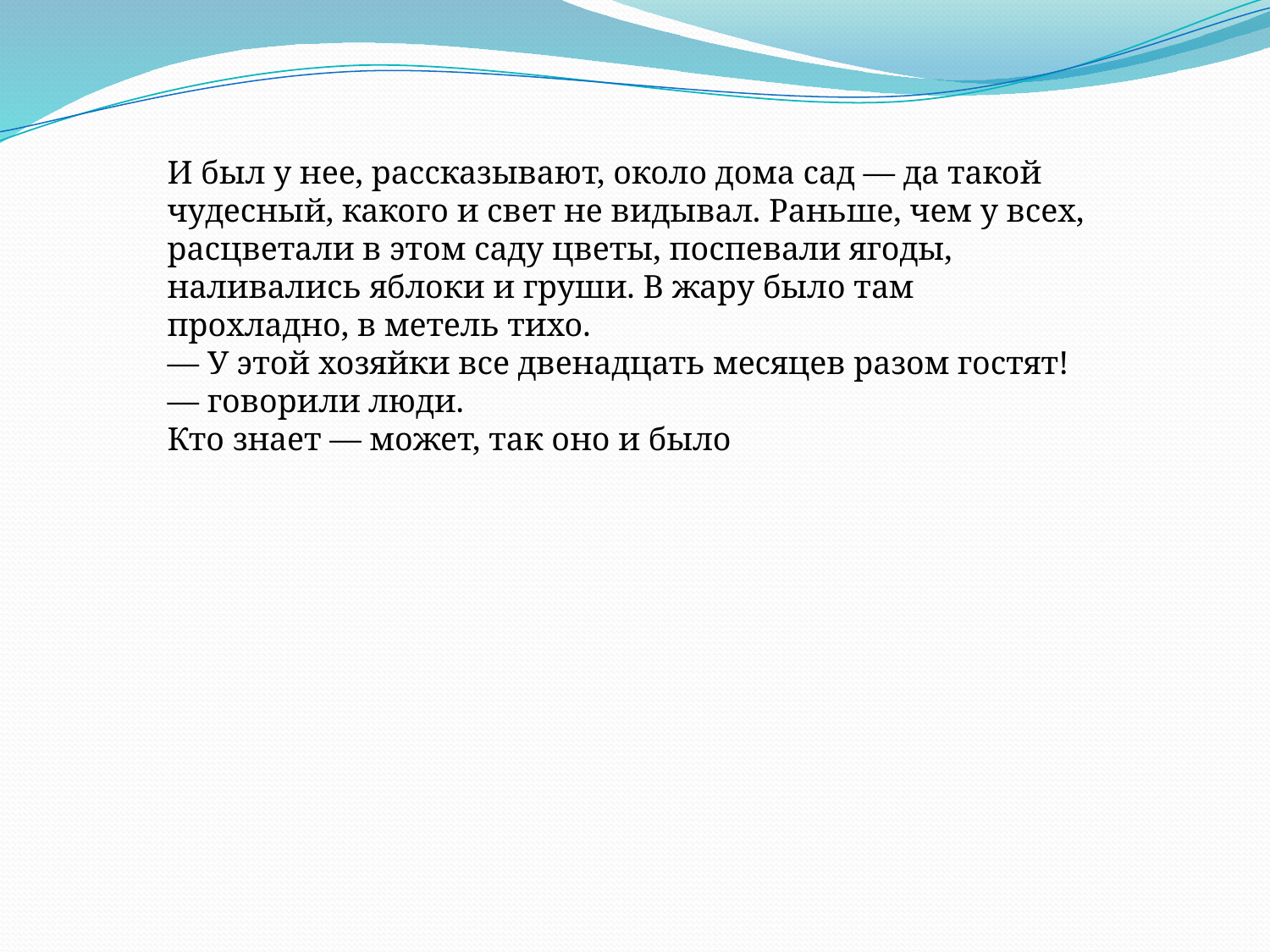

И был у нее, рассказывают, около дома сад — да такой чудесный, какого и свет не видывал. Раньше, чем у всех, расцветали в этом саду цветы, поспевали ягоды, наливались яблоки и груши. В жару было там прохладно, в метель тихо.
— У этой хозяйки все двенадцать месяцев разом гостят! — говорили люди.
Кто знает — может, так оно и было